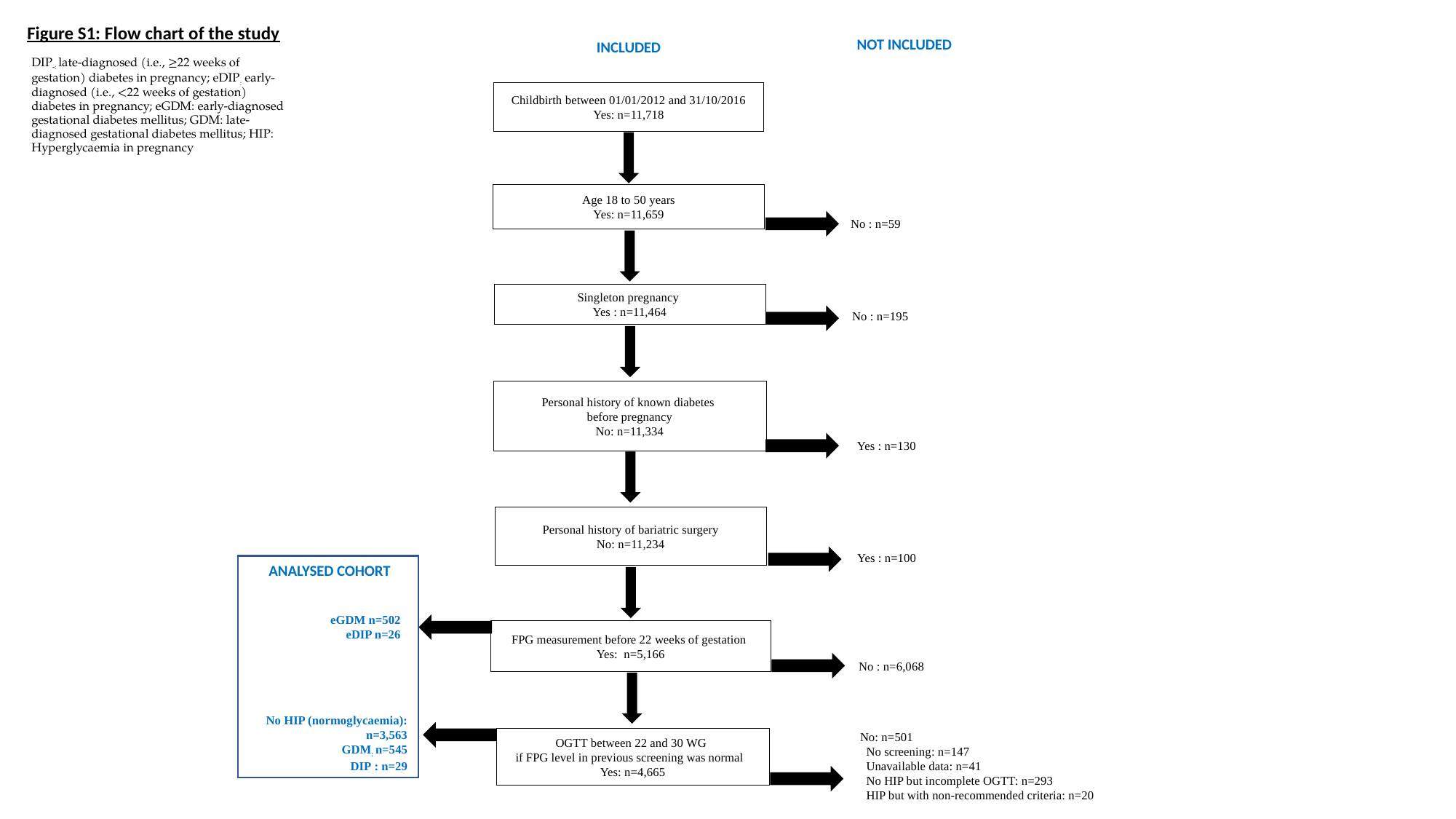

Figure S1: Flow chart of the study
NOT INCLUDED
INCLUDED
#
DIP-: late-diagnosed (i.e., ≥22 weeks of gestation) diabetes in pregnancy; eDIP: early-diagnosed (i.e., <22 weeks of gestation) diabetes in pregnancy; eGDM: early-diagnosed gestational diabetes mellitus; GDM: late-diagnosed gestational diabetes mellitus; HIP: Hyperglycaemia in pregnancy

 Childbirth between 01/01/2012 and 31/10/2016
Yes: n=11,718

Age 18 to 50 years
Yes: n=11,659

No : n=59

Singleton pregnancy
Yes : n=11,464
No : n=195

Personal history of known diabetes
before pregnancy
No: n=11,334

Yes : n=130

Personal history of bariatric surgery
No: n=11,234

Yes : n=100

ANALYSED COHORT

eGDM n=502
eDIP n=26
FPG measurement before 22 weeks of gestation
Yes:  n=5,166

No : n=6,068

No HIP (normoglycaemia): n=3,563
GDM: n=545
DIP : n=29
No: n=501
  No screening: n=147
  Unavailable data: n=41
  No HIP but incomplete OGTT: n=293
  HIP but with non-recommended criteria: n=20
OGTT between 22 and 30 WG
if FPG level in previous screening was normal   Yes: n=4,665

Figure 1 : Flowchart de la sélection de la population de l’étude